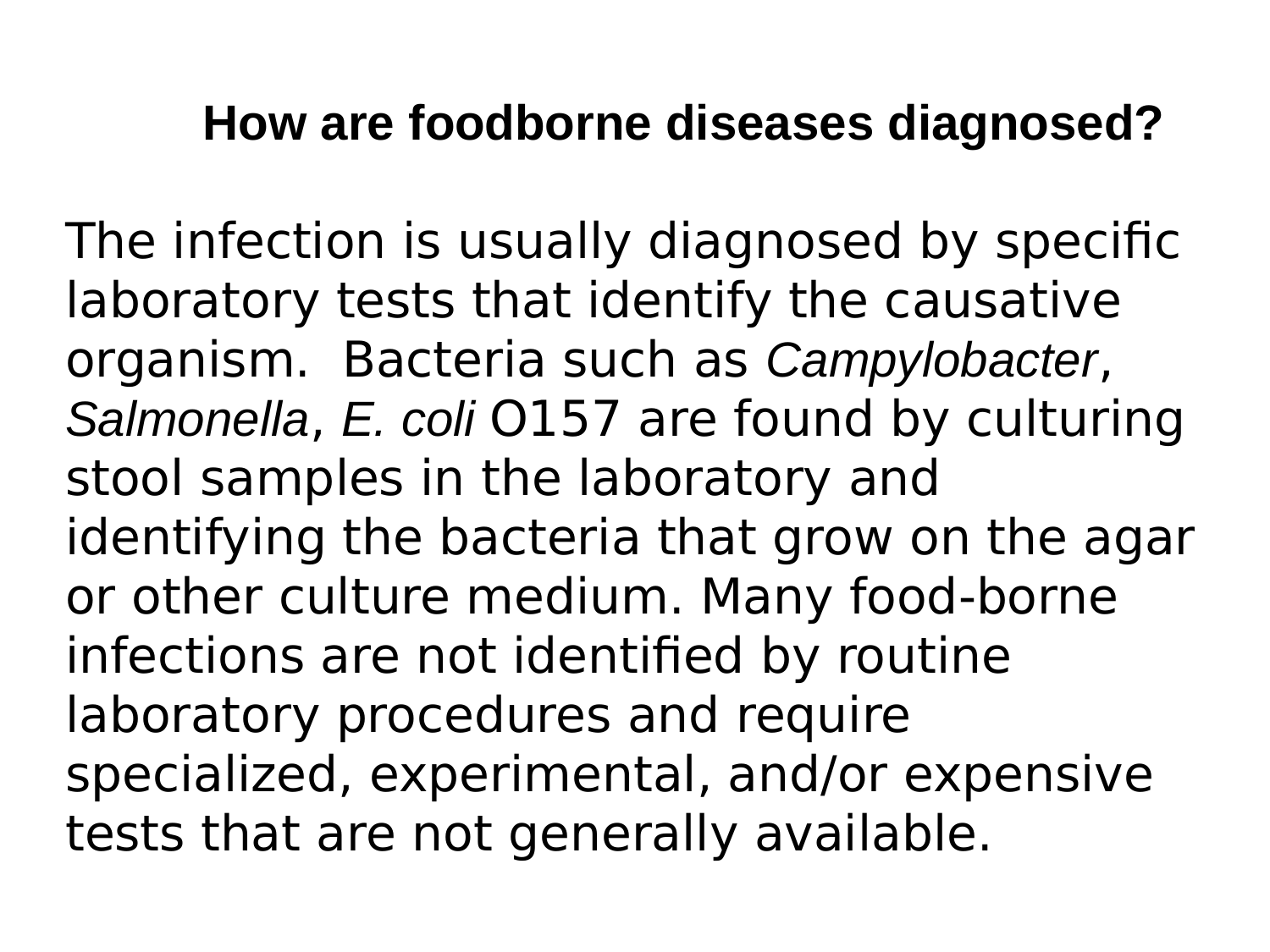

How are foodborne diseases diagnosed?

The infection is usually diagnosed by specific laboratory tests that identify the causative organism.  Bacteria such as Campylobacter, Salmonella, E. coli O157 are found by culturing stool samples in the laboratory and identifying the bacteria that grow on the agar or other culture medium. Many food-borne infections are not identified by routine laboratory procedures and require specialized, experimental, and/or expensive tests that are not generally available.